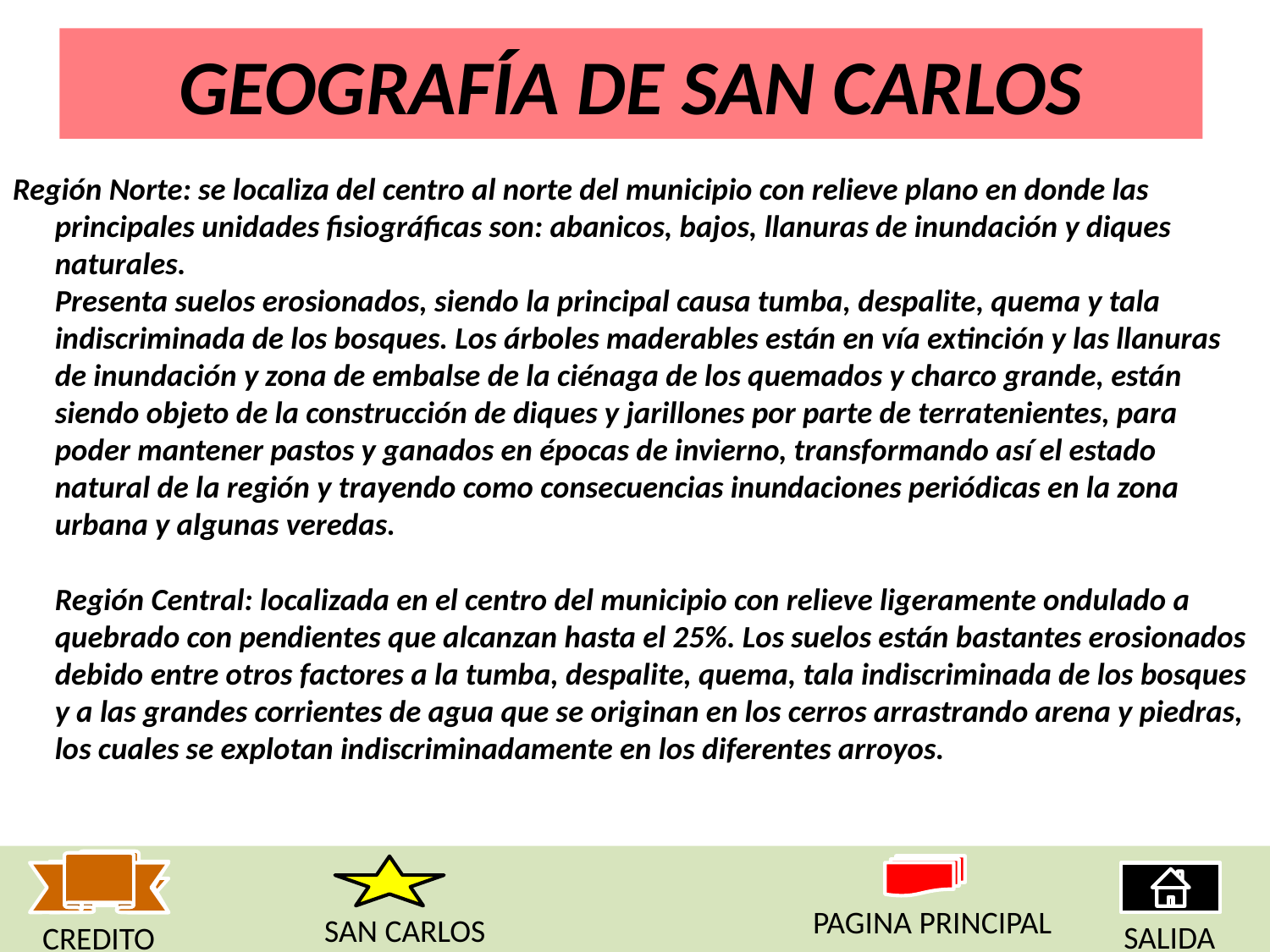

# GEOGRAFÍA DE SAN CARLOS
Región Norte: se localiza del centro al norte del municipio con relieve plano en donde las principales unidades fisiográficas son: abanicos, bajos, llanuras de inundación y diques naturales.
Presenta suelos erosionados, siendo la principal causa tumba, despalite, quema y tala indiscriminada de los bosques. Los árboles maderables están en vía extinción y las llanuras de inundación y zona de embalse de la ciénaga de los quemados y charco grande, están siendo objeto de la construcción de diques y jarillones por parte de terratenientes, para poder mantener pastos y ganados en épocas de invierno, transformando así el estado natural de la región y trayendo como consecuencias inundaciones periódicas en la zona urbana y algunas veredas.
Región Central: localizada en el centro del municipio con relieve ligeramente ondulado a quebrado con pendientes que alcanzan hasta el 25%. Los suelos están bastantes erosionados debido entre otros factores a la tumba, despalite, quema, tala indiscriminada de los bosques y a las grandes corrientes de agua que se originan en los cerros arrastrando arena y piedras, los cuales se explotan indiscriminadamente en los diferentes arroyos.

PAGINA PRINCIPAL
SAN CARLOS
SALIDA
CREDITO